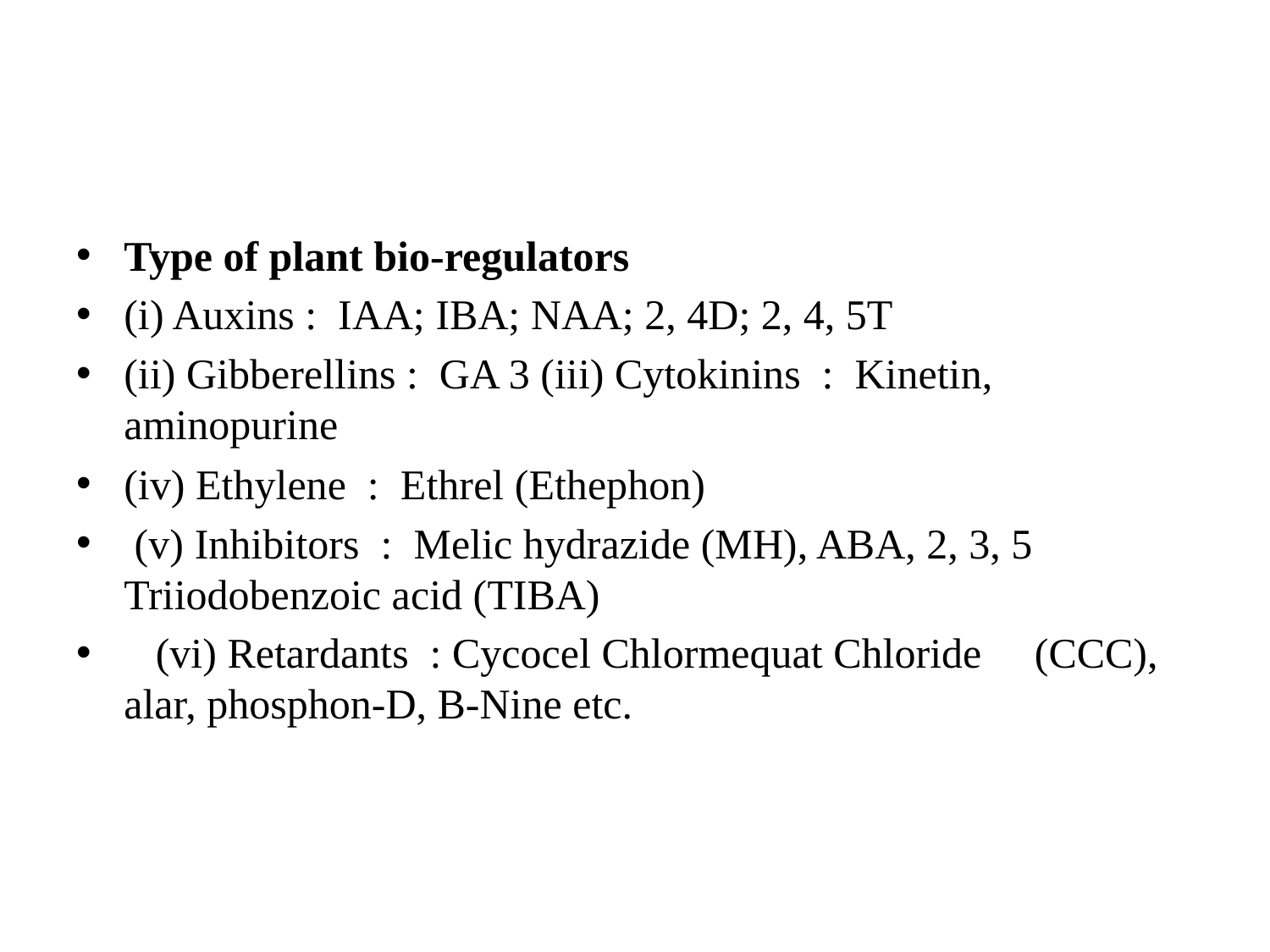

#
Type of plant bio-regulators
(i) Auxins :  IAA; IBA; NAA; 2, 4D; 2, 4, 5T
(ii) Gibberellins :  GA 3 (iii) Cytokinins  :  Kinetin, aminopurine
(iv) Ethylene  :  Ethrel (Ethephon)
 (v) Inhibitors  :  Melic hydrazide (MH), ABA, 2, 3, 5       Triiodobenzoic acid (TIBA)
   (vi) Retardants  : Cycocel Chlormequat Chloride     (CCC), alar, phosphon-D, B-Nine etc.